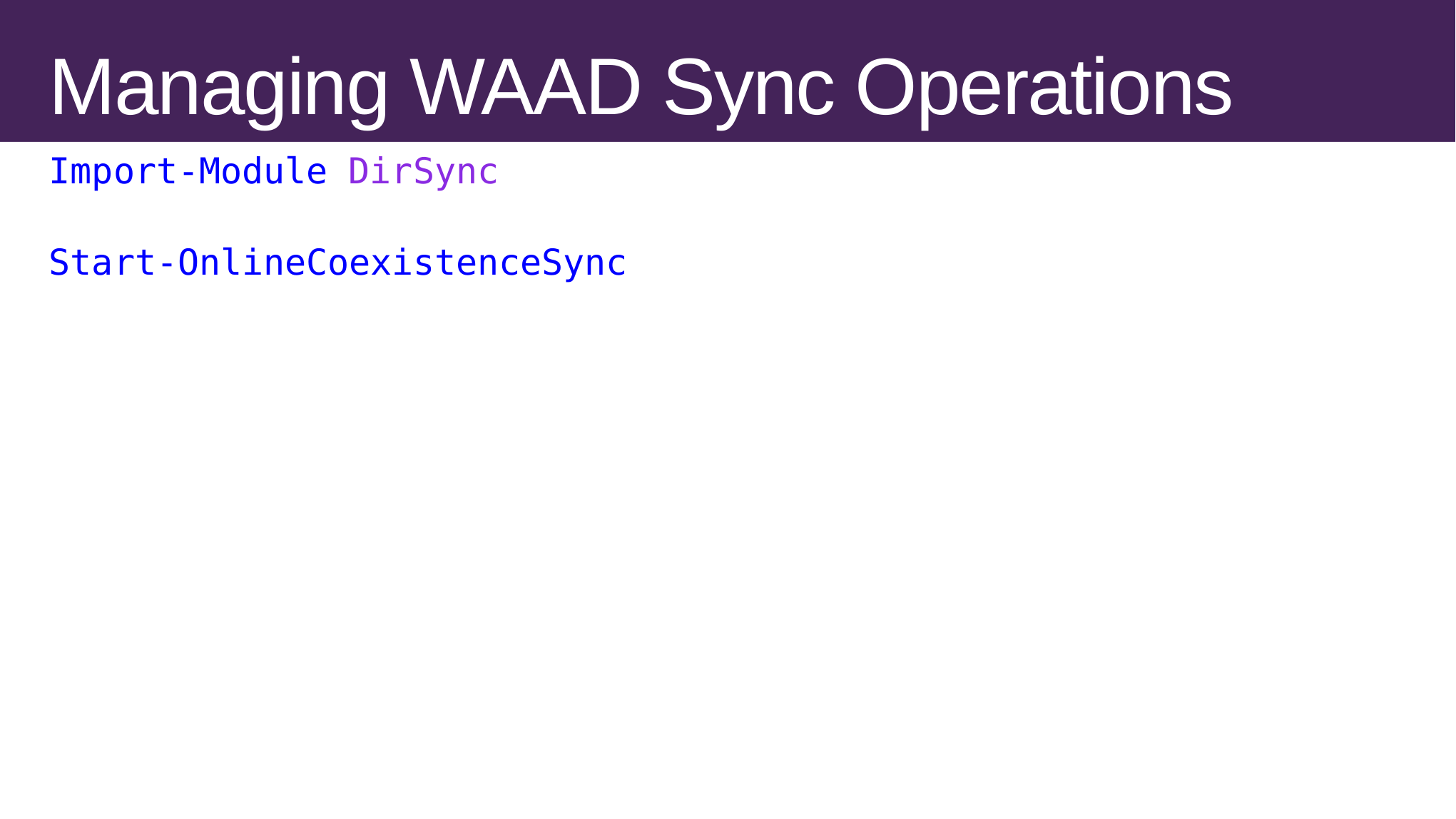

# Managing WAAD Sync Operations
Import-Module DirSync

Start-OnlineCoexistenceSync